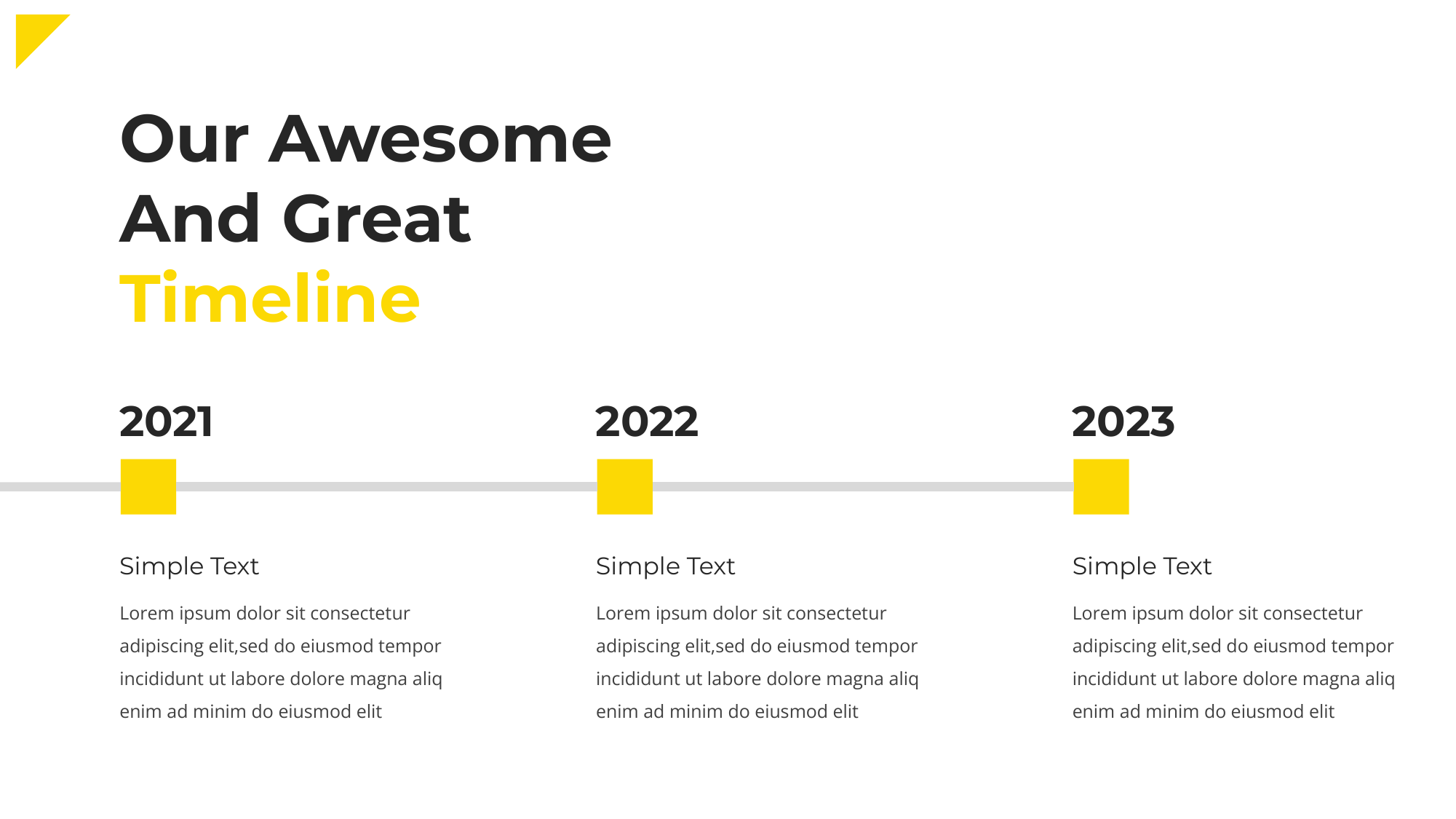

Our Awesome And Great Timeline
2021
Simple Text
Lorem ipsum dolor sit consectetur adipiscing elit,sed do eiusmod tempor incididunt ut labore dolore magna aliq enim ad minim do eiusmod elit
2022
Simple Text
Lorem ipsum dolor sit consectetur adipiscing elit,sed do eiusmod tempor incididunt ut labore dolore magna aliq enim ad minim do eiusmod elit
2023
Simple Text
Lorem ipsum dolor sit consectetur adipiscing elit,sed do eiusmod tempor incididunt ut labore dolore magna aliq enim ad minim do eiusmod elit